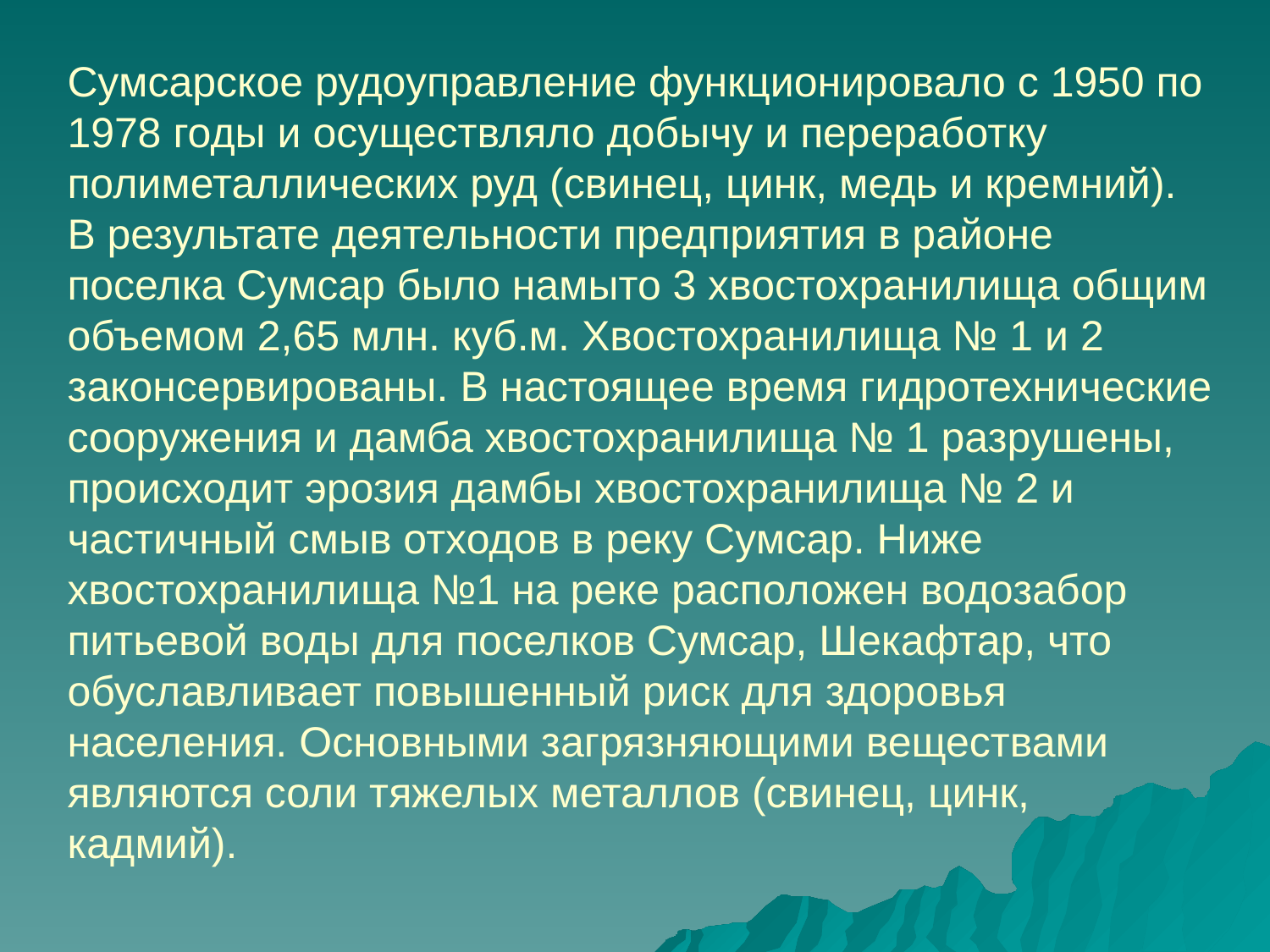

Сумсарское рудоуправление функционировало с 1950 по 1978 годы и осуществляло добычу и переработку полиметаллических руд (свинец, цинк, медь и кремний). В результате деятельности предприятия в районе поселка Сумсар было намыто 3 хвостохранилища общим объемом 2,65 млн. куб.м. Хвостохранилища № 1 и 2 законсервированы. В настоящее время гидротехнические сооружения и дамба хвостохранилища № 1 разрушены, происходит эрозия дамбы хвостохранилища № 2 и частичный смыв отходов в реку Сумсар. Ниже хвостохранилища №1 на реке расположен водозабор питьевой воды для поселков Сумсар, Шекафтар, что обуславливает повышенный риск для здоровья населения. Основными загрязняющими веществами являются соли тяжелых металлов (свинец, цинк, кадмий).